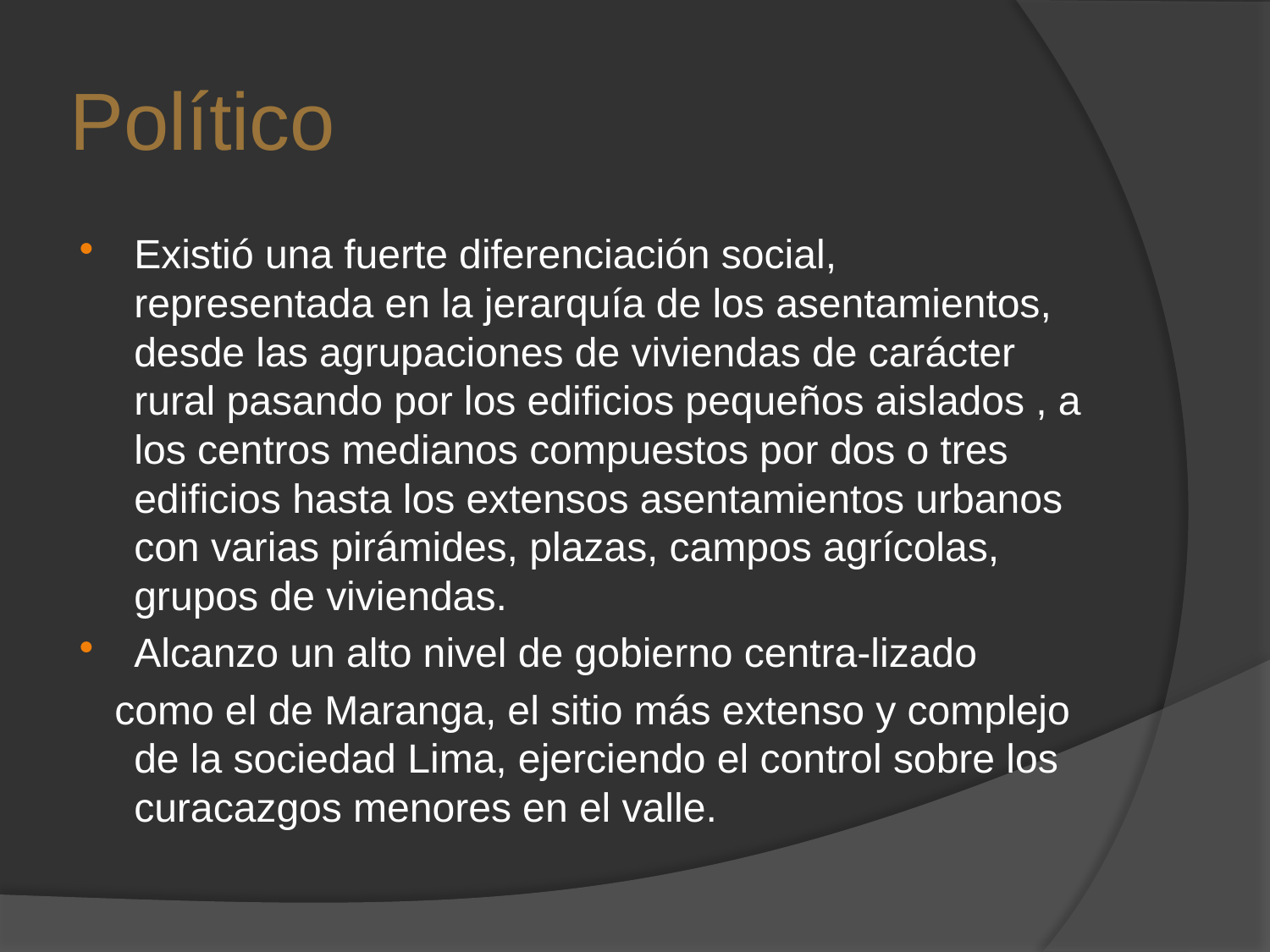

# Político
Existió una fuerte diferenciación social, representada en la jerarquía de los asentamientos, desde las agrupaciones de viviendas de carácter rural pasando por los edificios pequeños aislados , a los centros medianos compuestos por dos o tres edificios hasta los extensos asentamientos urbanos con varias pirámides, plazas, campos agrícolas, grupos de viviendas.
Alcanzo un alto nivel de gobierno centra-lizado
   como el de Maranga, el sitio más extenso y complejo de la sociedad Lima, ejerciendo el control sobre los curacazgos menores en el valle.